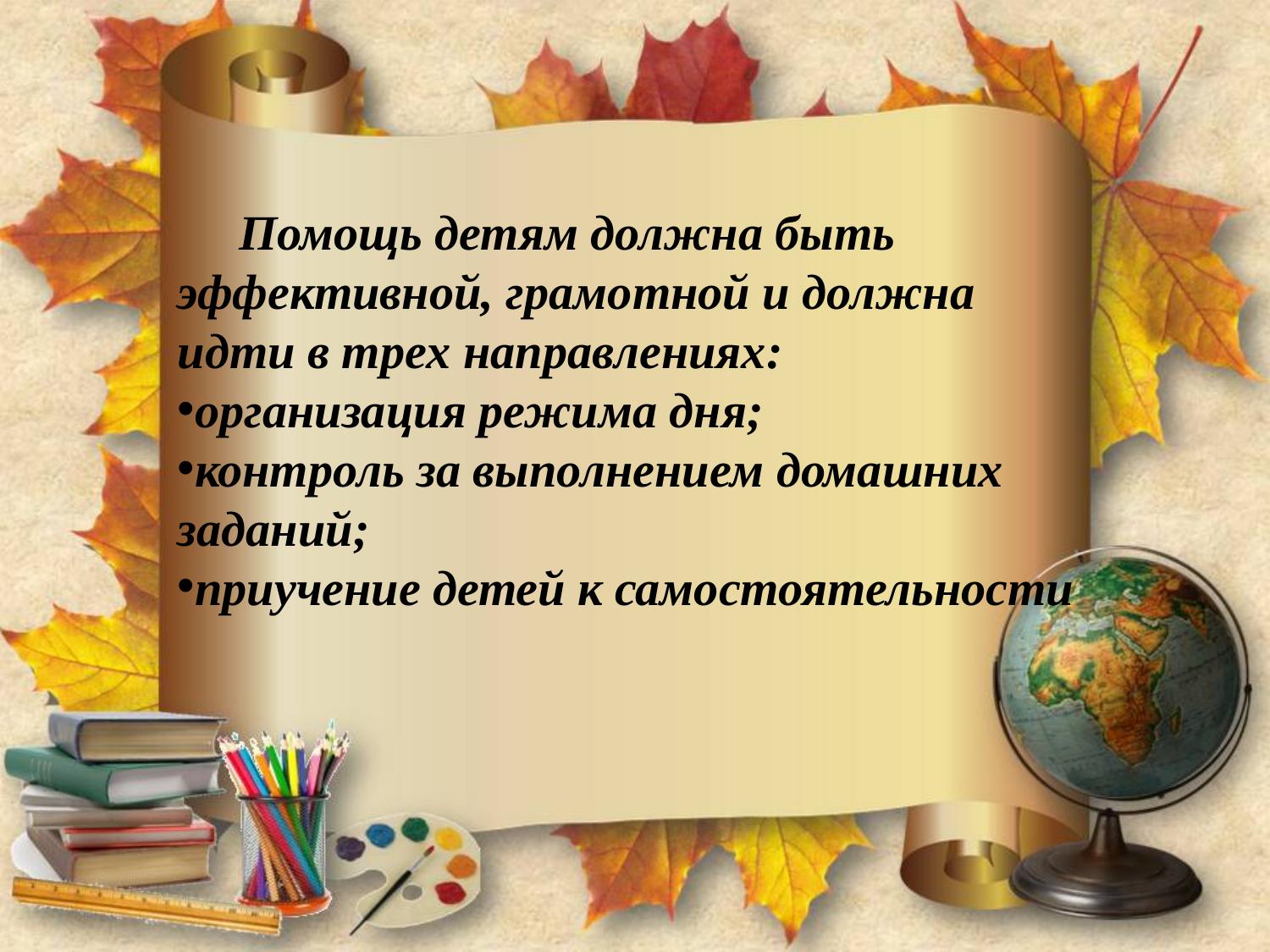

#

     Помощь детям должна быть эффективной, грамотной и должна идти в трех направлениях:
организация режима дня;
контроль за выполнением домашних заданий;
приучение детей к самостоятельности